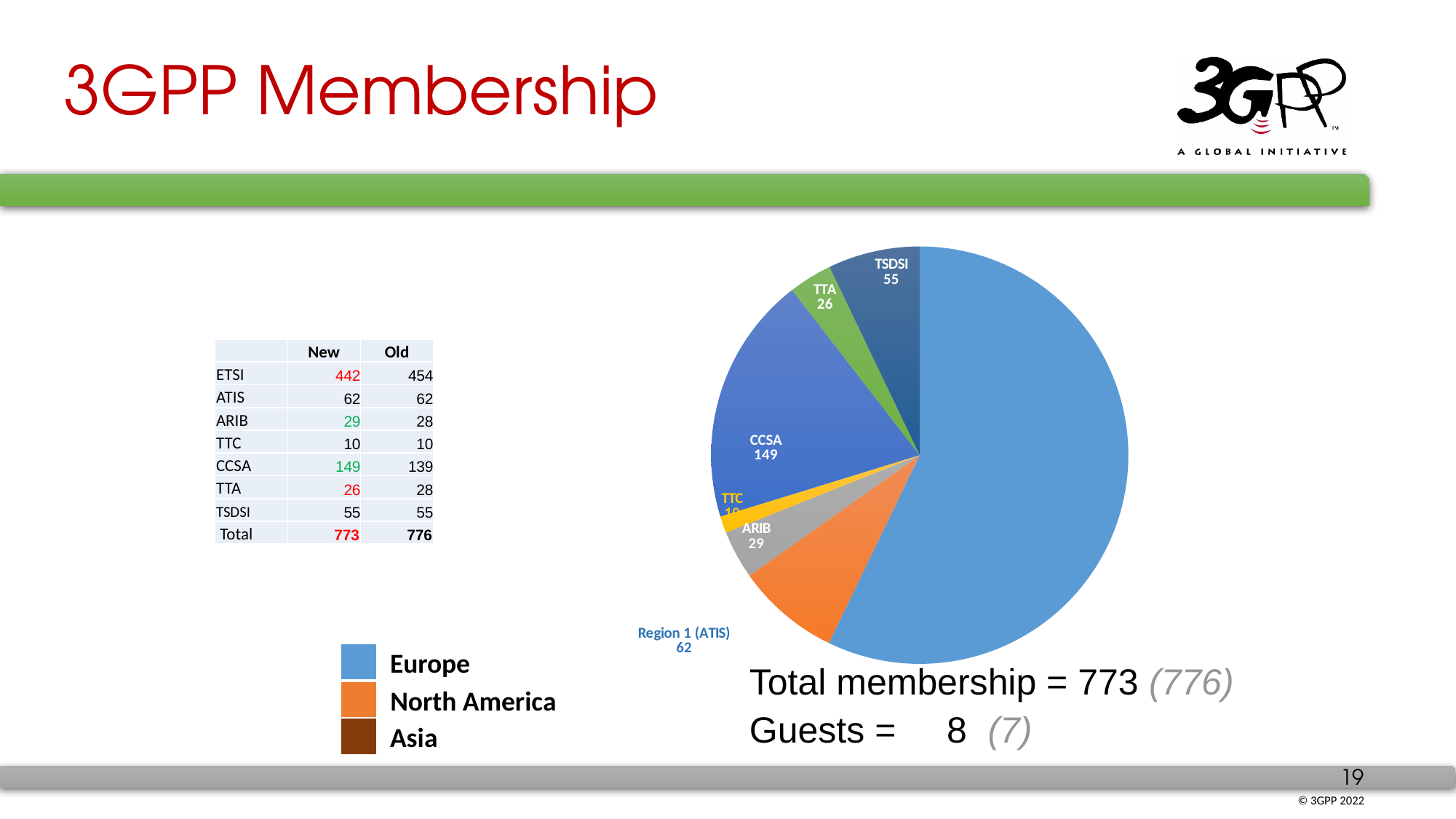

# 3GPP Membership

[unsupported chart]

|  | New | Old |
| --- | --- | --- |
| ETSI | 442 | 454 |
| ATIS | 62 | 62 |
| ARIB | 29 | 28 |
| TTC | 10 | 10 |
| CCSA | 149 | 139 |
| TTA | 26 | 28 |
| TSDSI | 55 | 55 |
| Total | 773 | 776 |

Europe
North America
Asia
Total membership = 773 (776)
Guests =     8  (7)